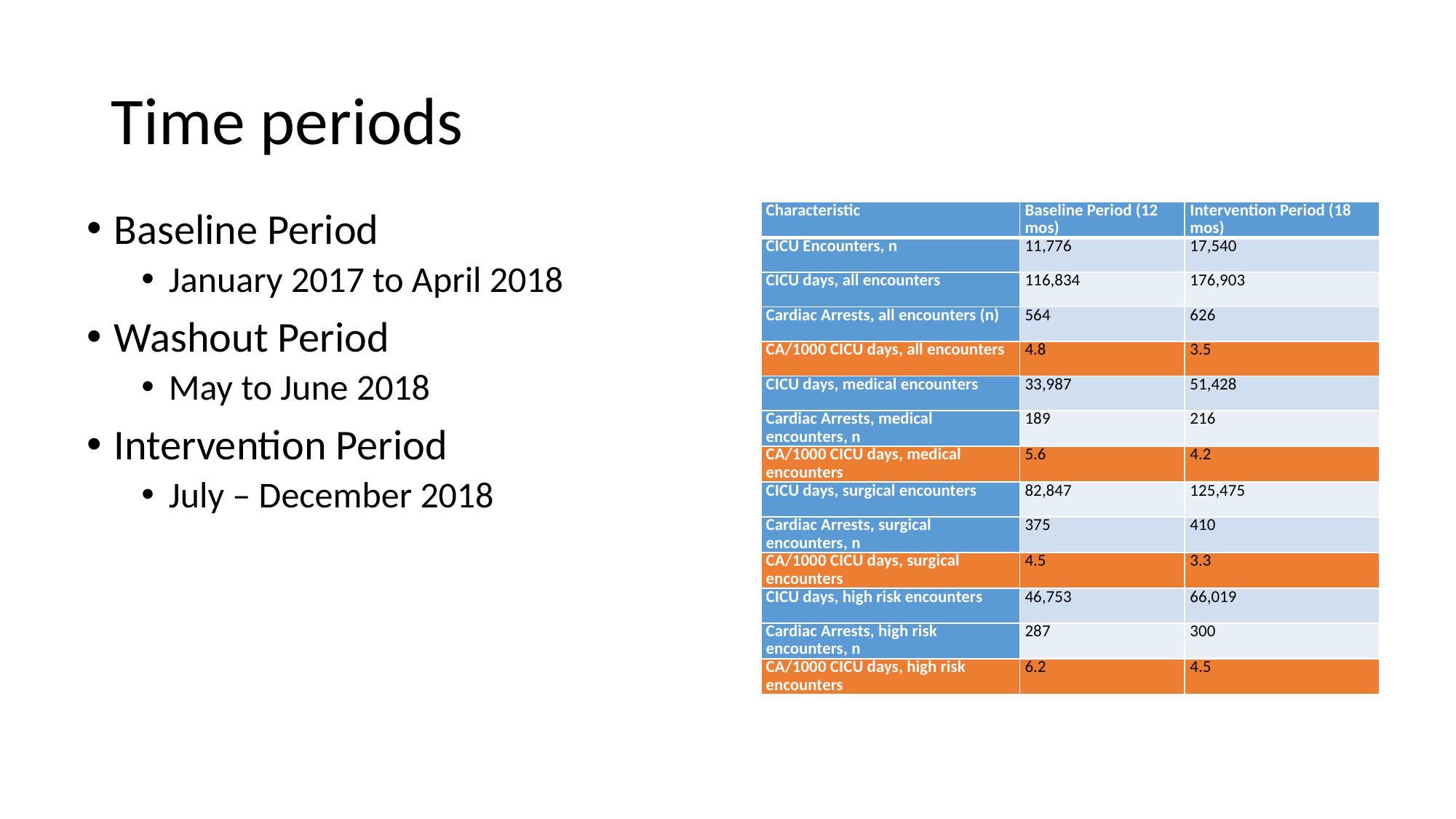

# Time periods
Baseline Period
January 2017 to April 2018
Washout Period
May to June 2018
Intervention Period
July – December 2018

| Characteristic | Baseline Period (12 mos) | Intervention Period (18 mos) |
| --- | --- | --- |
| CICU Encounters, n | 11,776 | 17,540 |
| CICU days, all encounters | 116,834 | 176,903 |
| Cardiac Arrests, all encounters (n) | 564 | 626 |
| CA/1000 CICU days, all encounters | 4.8 | 3.5 |
| CICU days, medical encounters | 33,987 | 51,428 |
| Cardiac Arrests, medical encounters, n | 189 | 216 |
| CA/1000 CICU days, medical encounters | 5.6 | 4.2 |
| CICU days, surgical encounters | 82,847 | 125,475 |
| Cardiac Arrests, surgical encounters, n | 375 | 410 |
| CA/1000 CICU days, surgical encounters | 4.5 | 3.3 |
| CICU days, high risk encounters | 46,753 | 66,019 |
| Cardiac Arrests, high risk encounters, n | 287 | 300 |
| CA/1000 CICU days, high risk encounters | 6.2 | 4.5 |